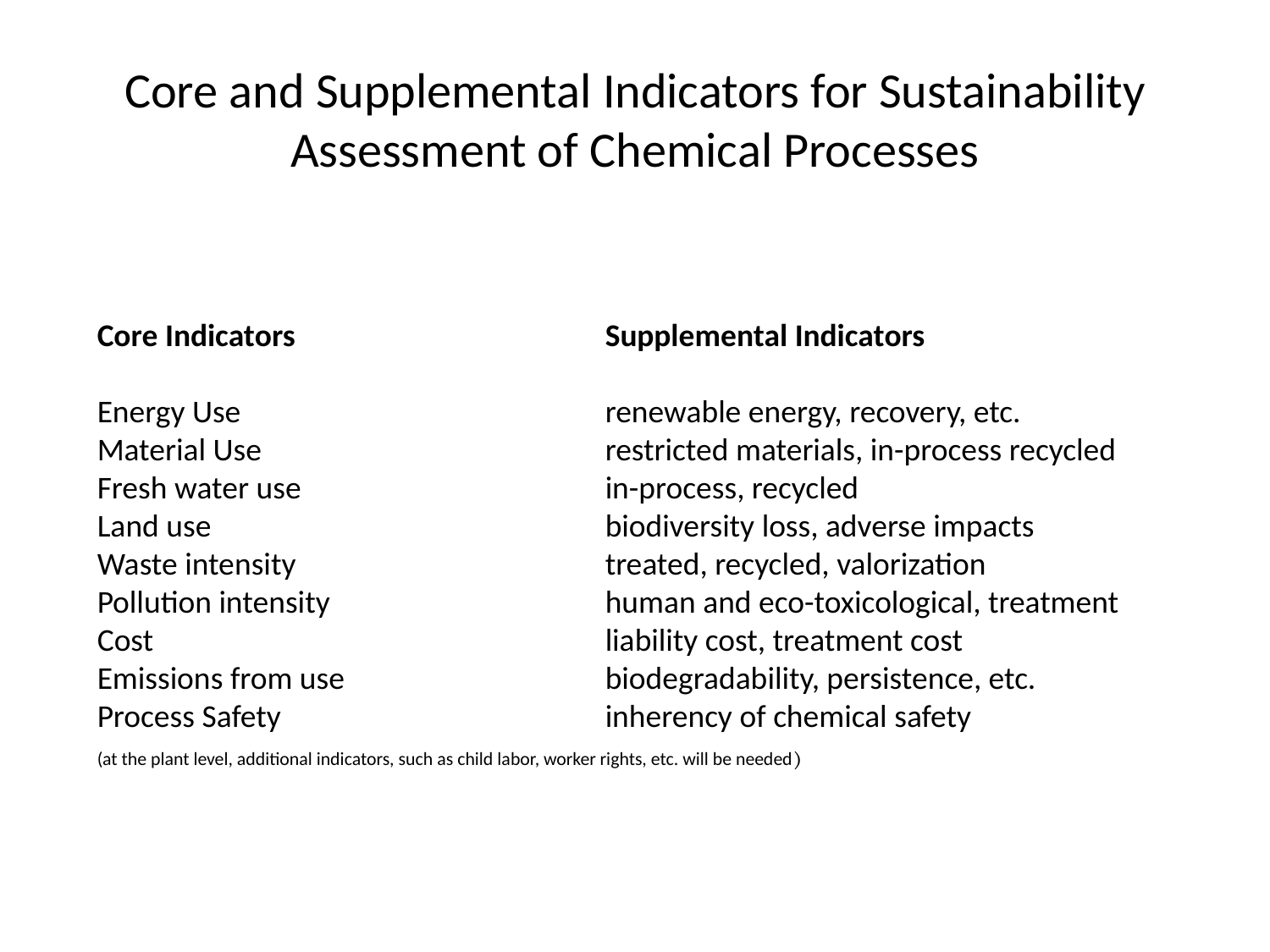

# Core and Supplemental Indicators for Sustainability Assessment of Chemical Processes
Core Indicators 			Supplemental Indicators

Energy Use			renewable energy, recovery, etc.
Material Use			restricted materials, in-process recycled
Fresh water use			in-process, recycled
Land use				biodiversity loss, adverse impacts
Waste intensity			treated, recycled, valorization
Pollution intensity			human and eco-toxicological, treatment
Cost				liability cost, treatment cost
Emissions from use			biodegradability, persistence, etc.
Process Safety			inherency of chemical safety
(at the plant level, additional indicators, such as child labor, worker rights, etc. will be needed)